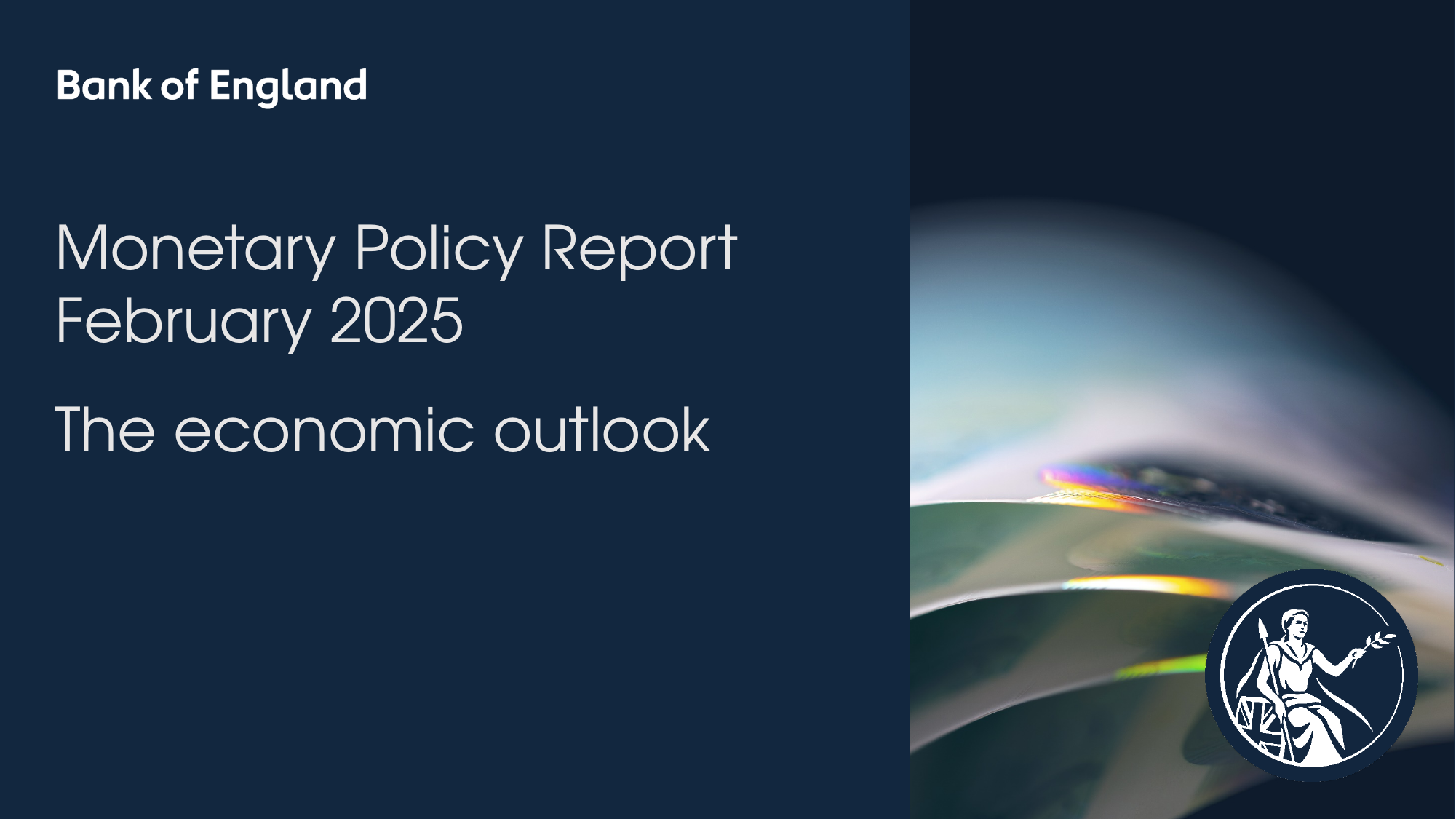

Monetary Policy Report
February 2025
The economic outlook